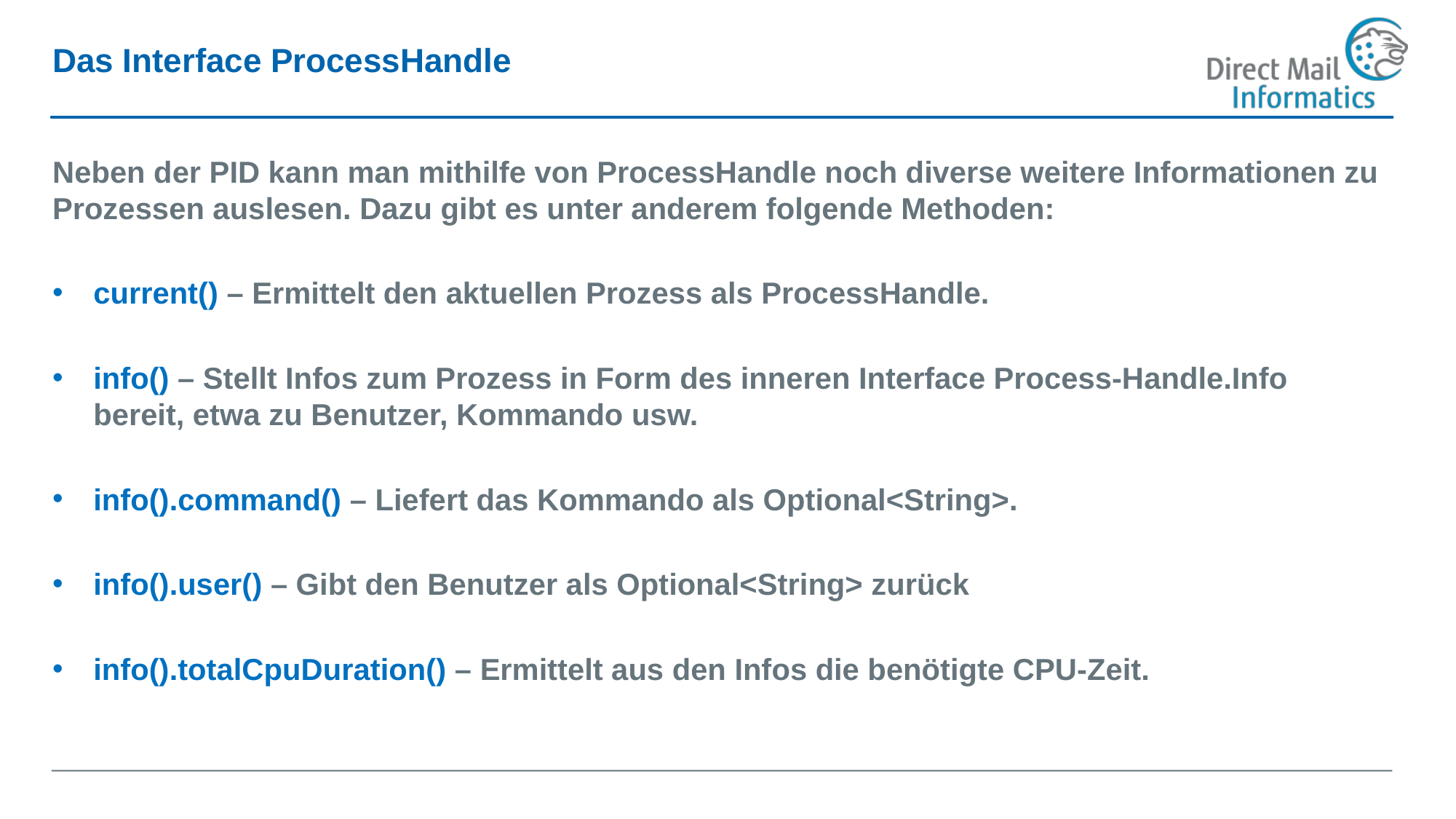

# Das Interface ProcessHandle
Neben der PID kann man mithilfe von ProcessHandle noch diverse weitere Informationen zu Prozessen auslesen. Dazu gibt es unter anderem folgende Methoden:

current() – Ermittelt den aktuellen Prozess als ProcessHandle.

info() – Stellt Infos zum Prozess in Form des inneren Interface Process-Handle.Info bereit, etwa zu Benutzer, Kommando usw.

info().command() – Liefert das Kommando als Optional<String>.

info().user() – Gibt den Benutzer als Optional<String> zurück

info().totalCpuDuration() – Ermittelt aus den Infos die benötigte CPU-Zeit.